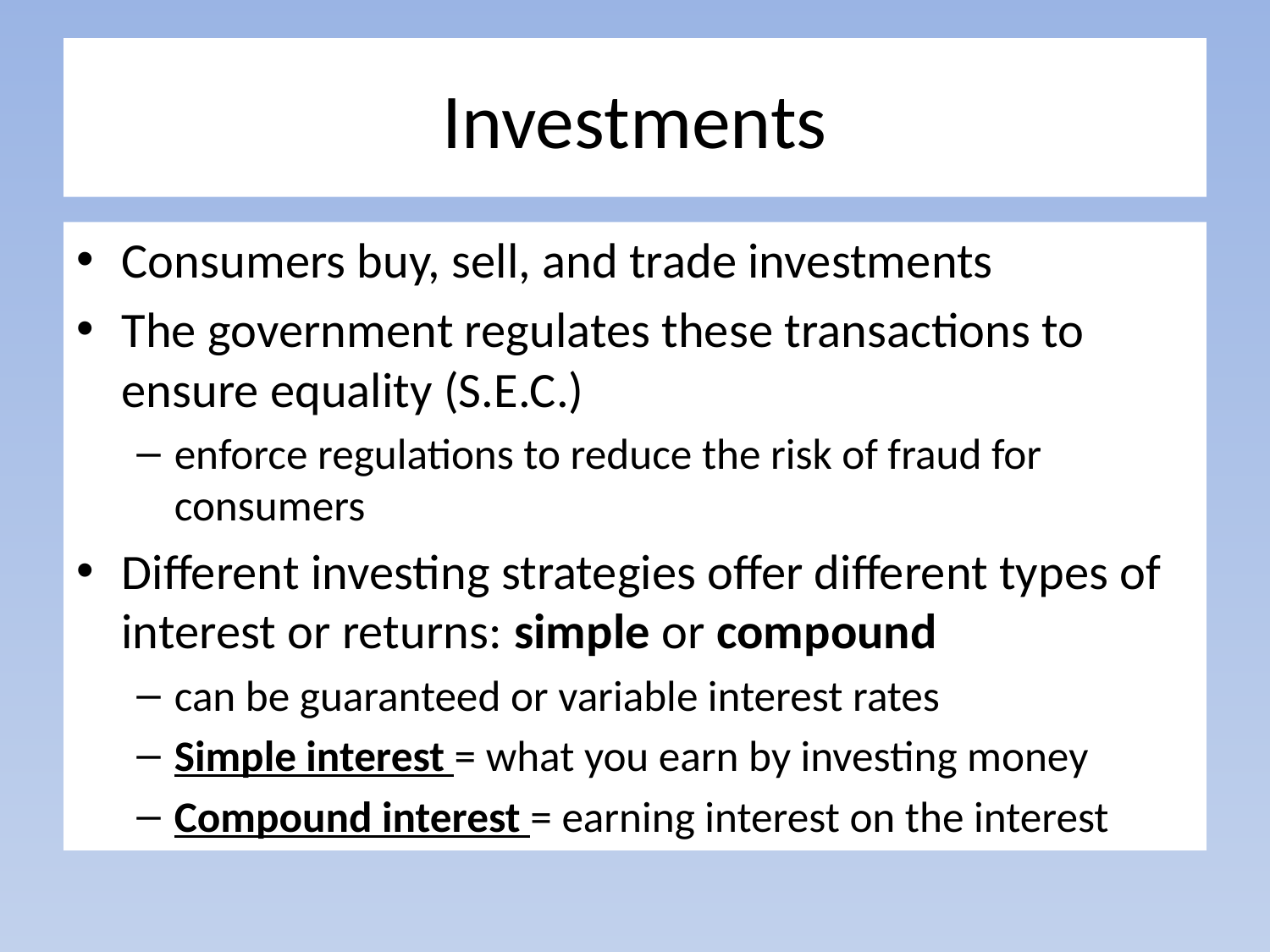

# Investments
Consumers buy, sell, and trade investments
The government regulates these transactions to ensure equality (S.E.C.)
enforce regulations to reduce the risk of fraud for consumers
Different investing strategies offer different types of interest or returns: simple or compound
can be guaranteed or variable interest rates
Simple interest = what you earn by investing money
Compound interest = earning interest on the interest